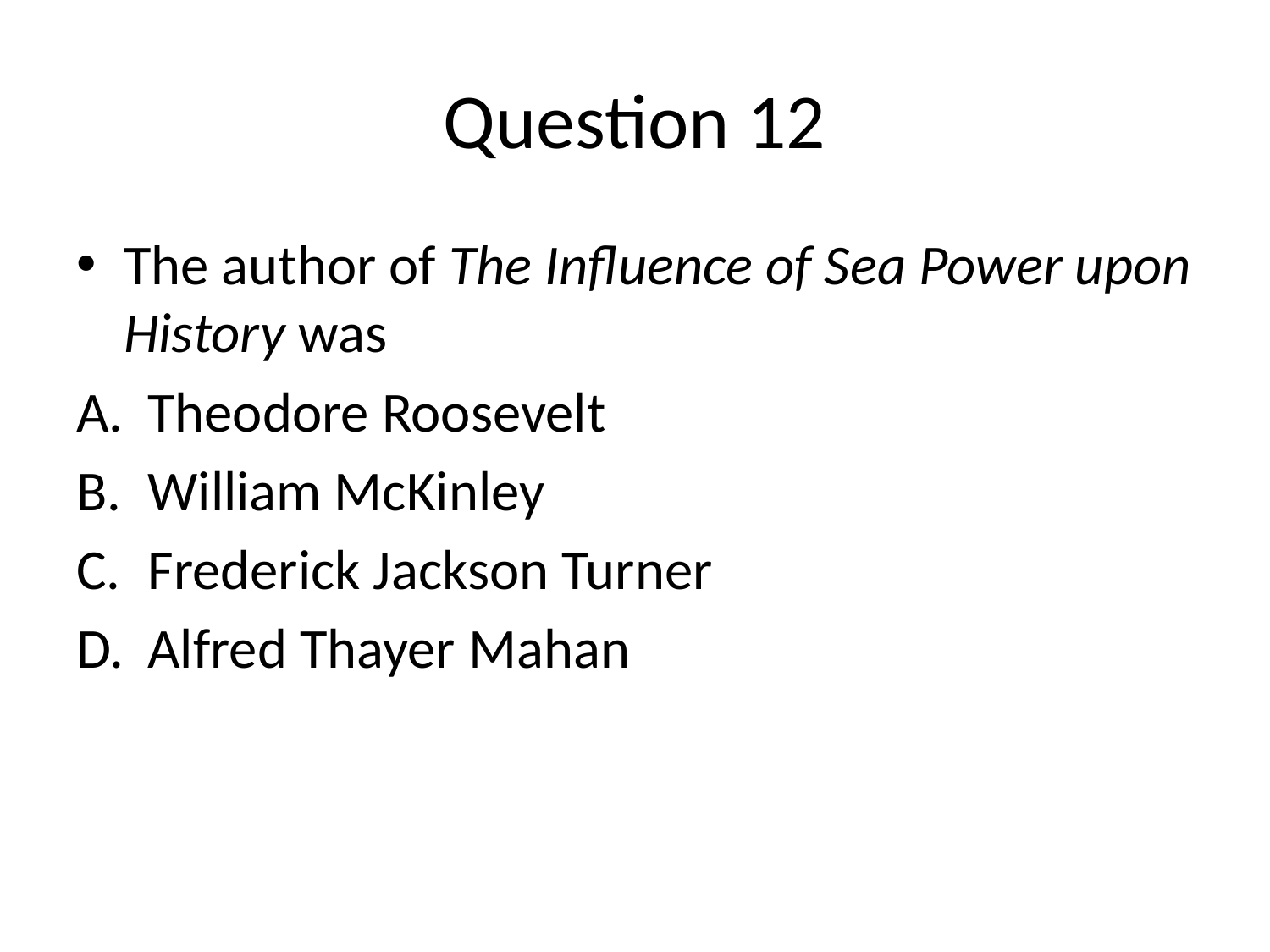

# Question 12
The author of The Influence of Sea Power upon History was
Theodore Roosevelt
William McKinley
Frederick Jackson Turner
Alfred Thayer Mahan